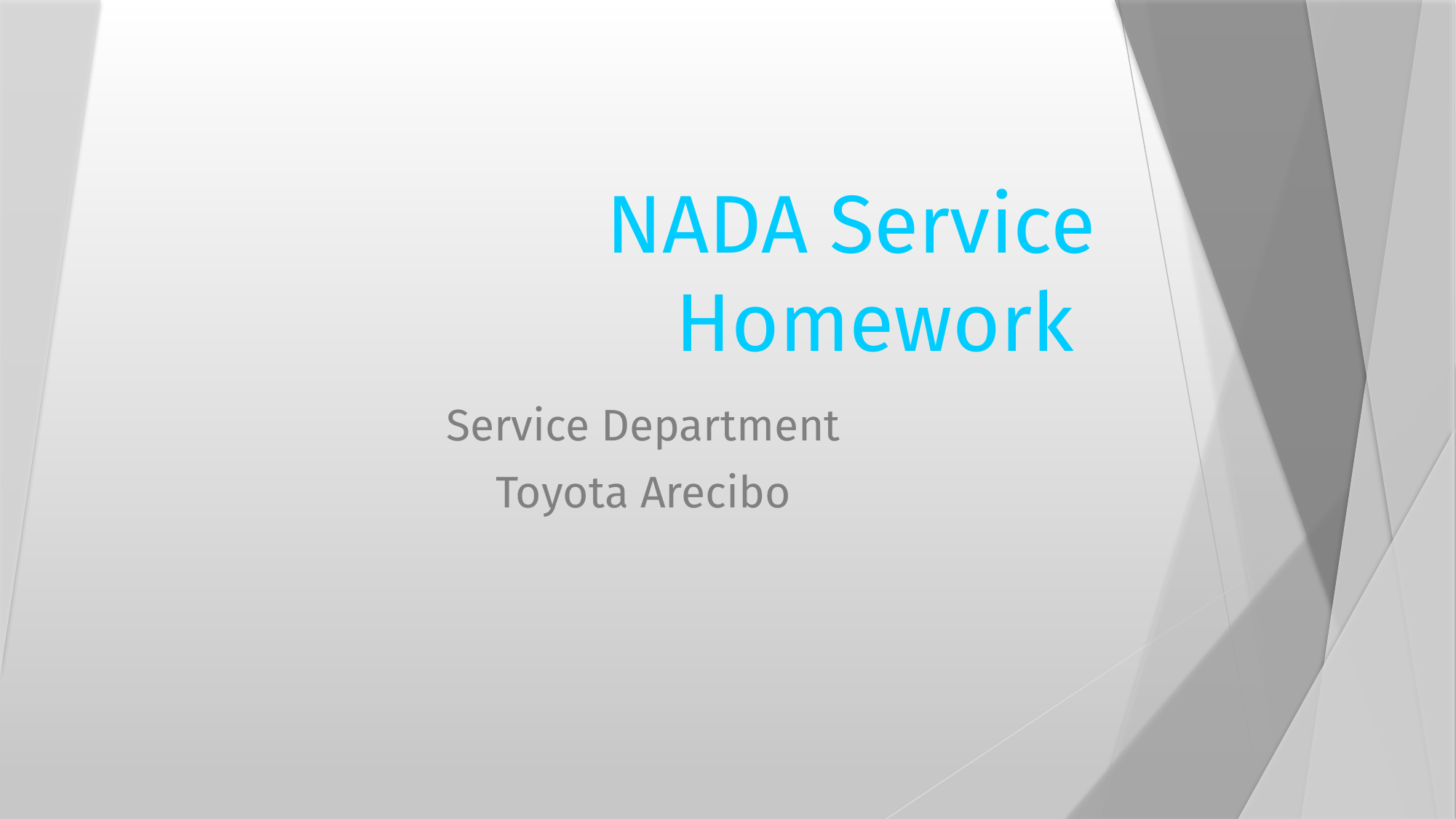

# NADA Service Homework
Service Department
Toyota Arecibo